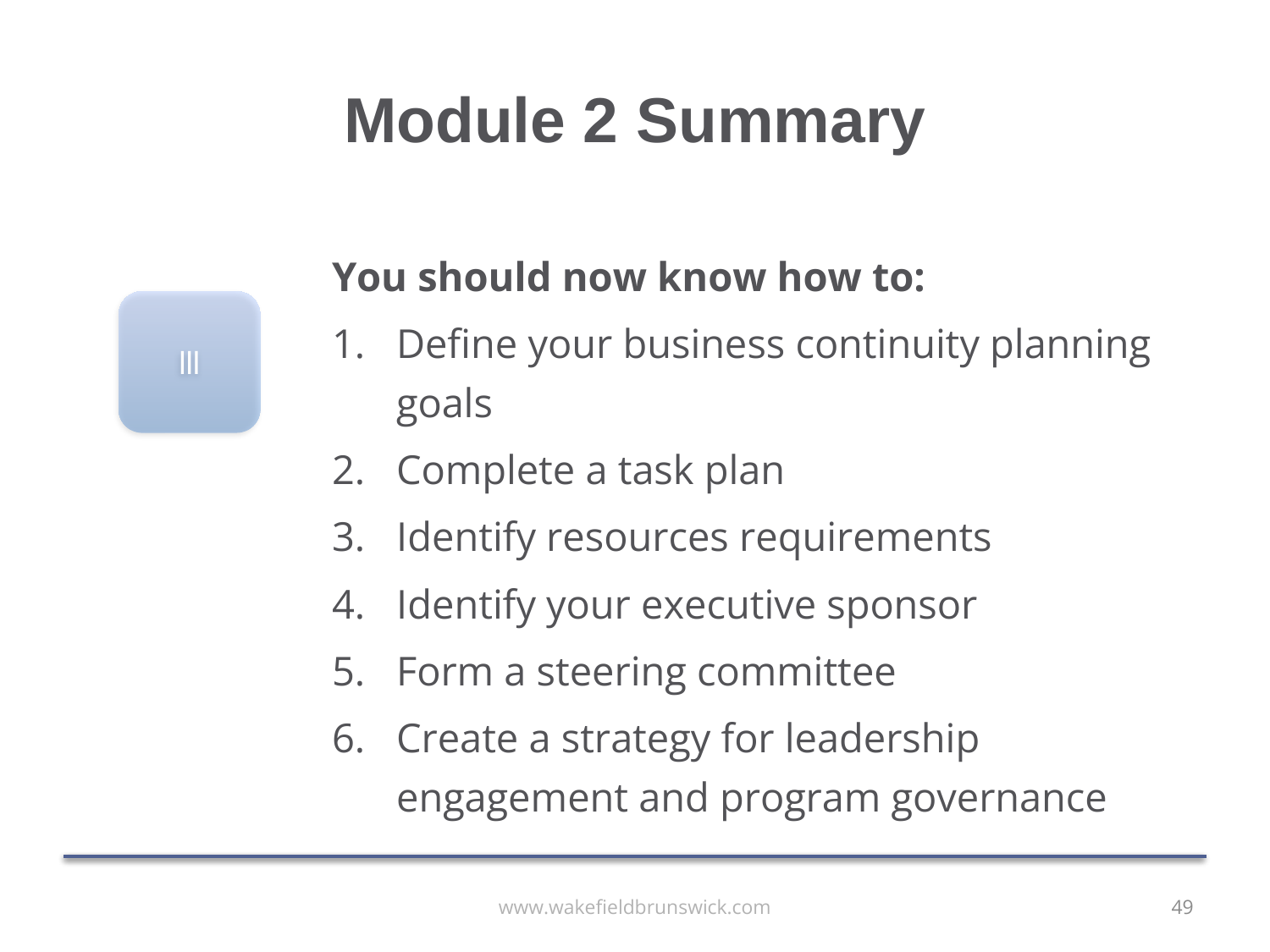

# Module 2 Summary
You should now know how to:
Define your business continuity planning goals
Complete a task plan
Identify resources requirements
Identify your executive sponsor
Form a steering committee
Create a strategy for leadership engagement and program governance

lll
www.wakefieldbrunswick.com
49